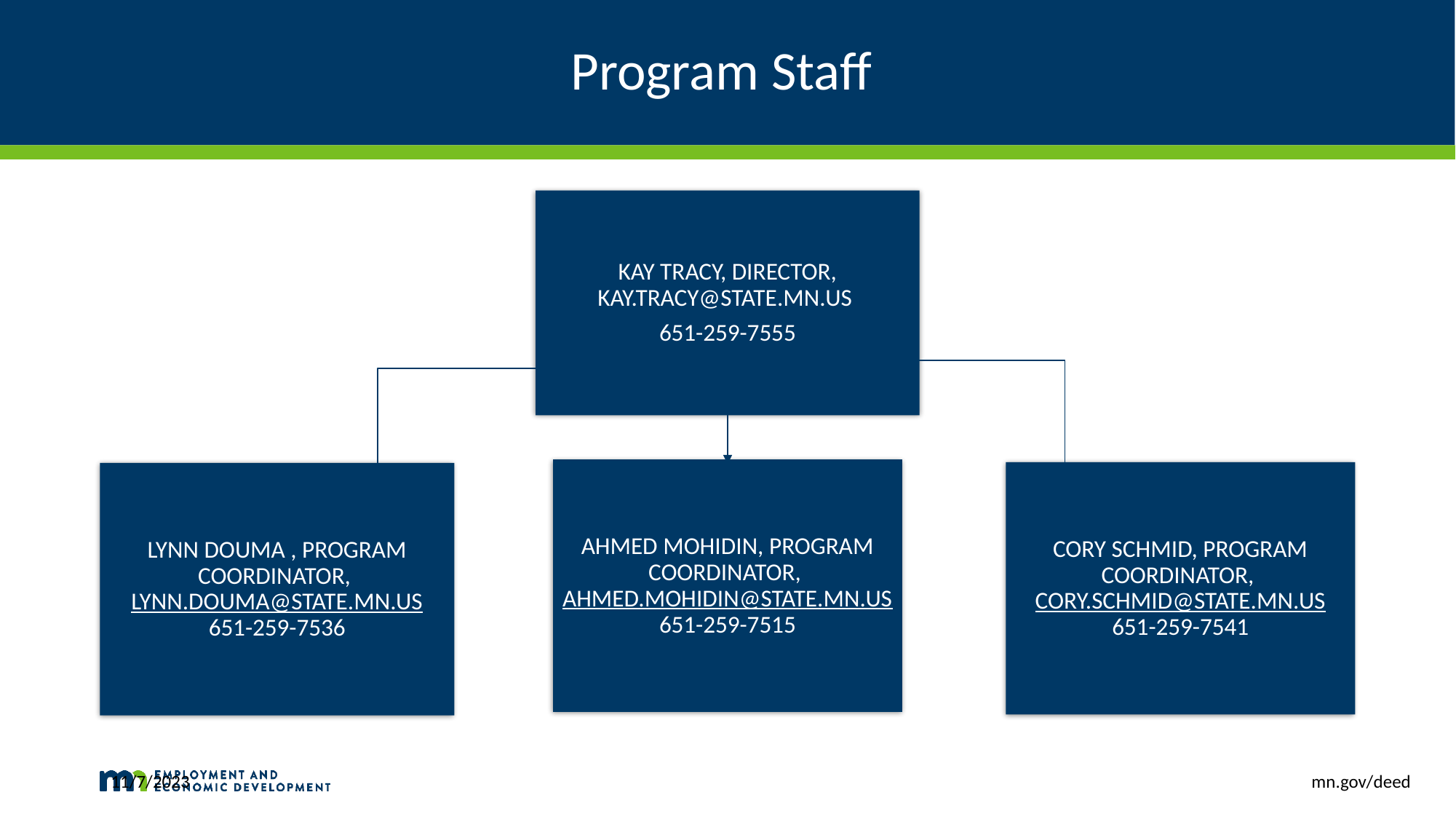

# Program Staff
Kay Tracy, Director, Kay.Tracy@state.mn.us
651-259-7555
Cory Schmid, Program Coordinator, Cory.Schmid@state.mn.us 651-259-7541
Ahmed Mohidin, Program Coordinator, Ahmed.Mohidin@state.mn.us 651-259-7515
Lynn Douma , Program Coordinator, Lynn.douma@state.mn.us 651-259-7536
mn.gov/deed
11/7/2023